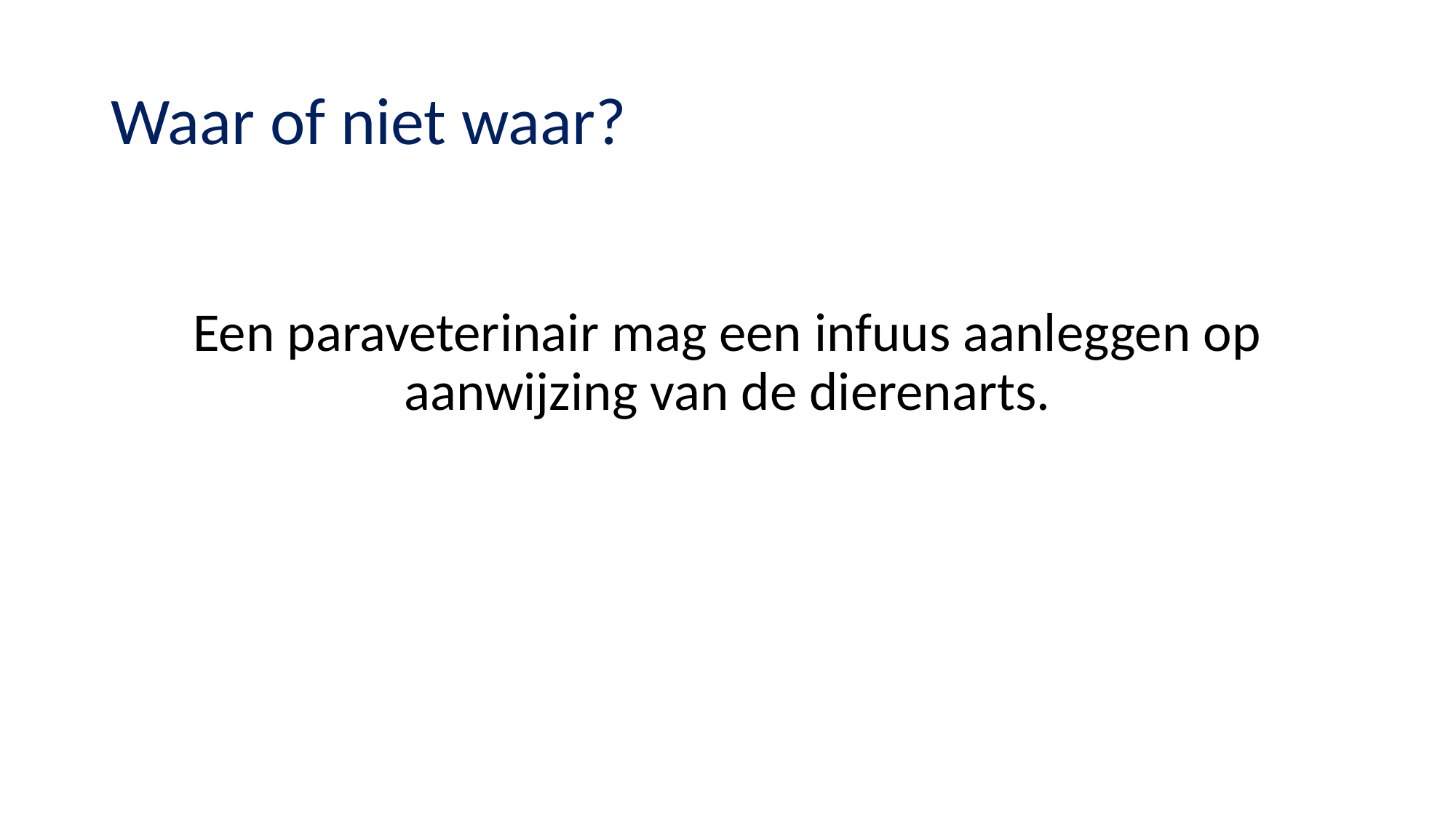

# Waar of niet waar?

Een paraveterinair mag een infuus aanleggen op aanwijzing van de dierenarts.